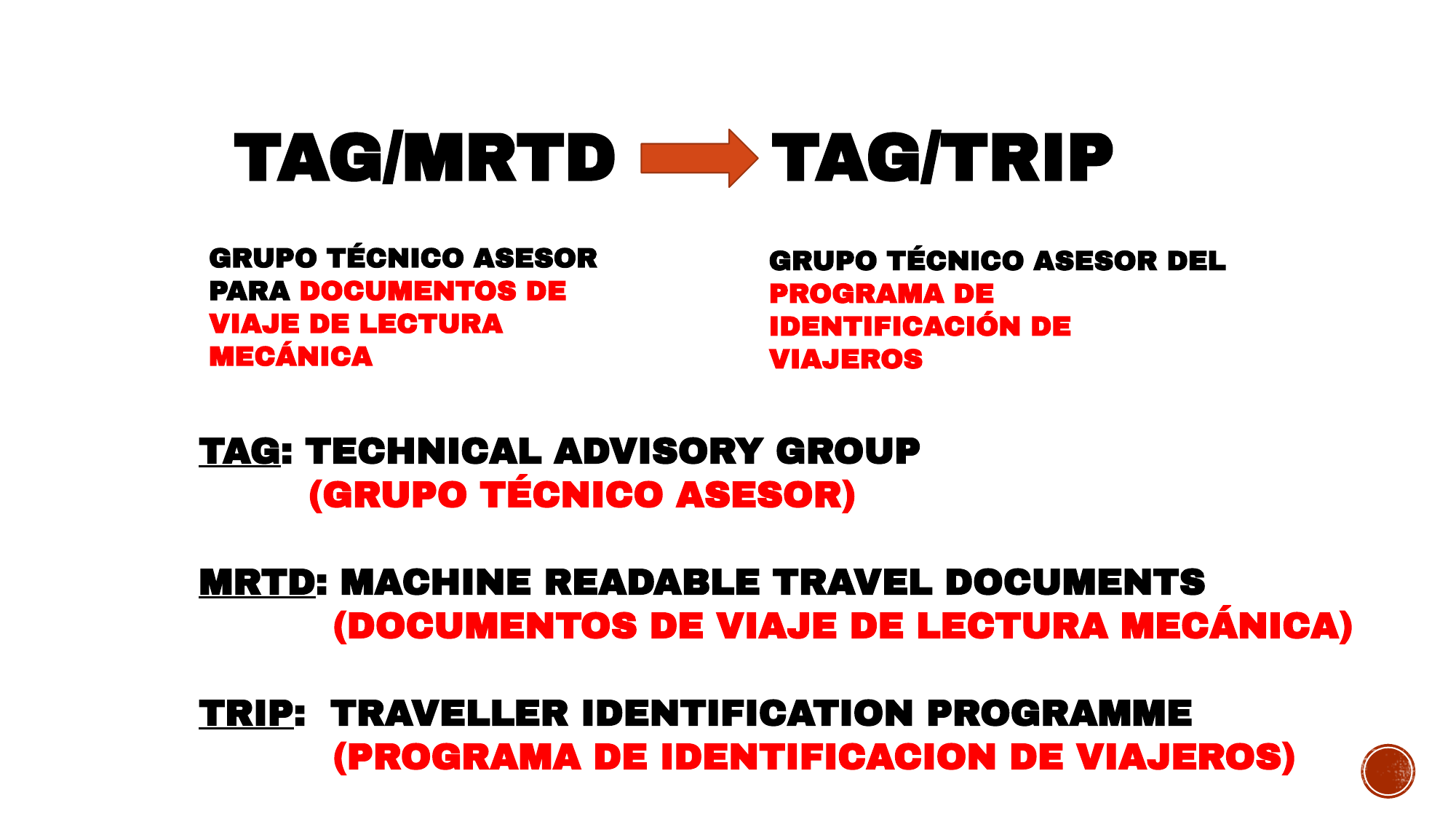

Tag/Mrtd       TAG/Trip

GRUPO TÉCNICO ASESOR PARA DOCUMENTOS DE VIAJE DE LECTURA MECÁNICA
GRUPO TÉCNICO ASESOR DEL PROGRAMA DE IDENTIFICACIÓN DE VIAJEROS
TAG: TECHNICAL ADVISORY GROUP
         (GRUPO TÉCNICO ASESOR)

MRTD: MACHINE READABLE TRAVEL DOCUMENTS
           (DOCUMENTOS DE VIAJE DE LECTURA MECÁNICA)

TRIP:  TRAVELLER IDENTIFICATION PROGRAMME
           (PROGRAMA DE IDENTIFICACION DE VIAJEROS)